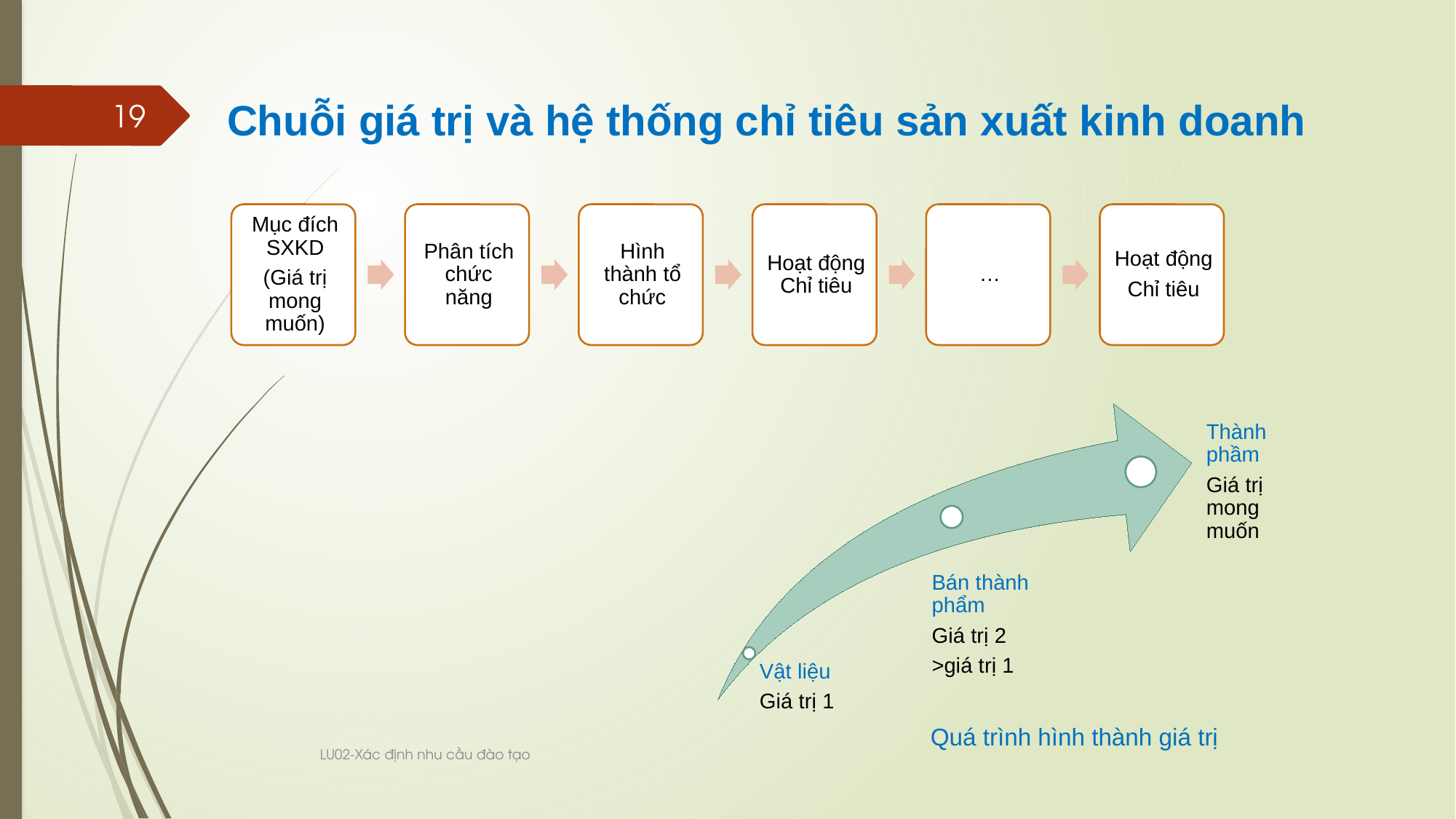

Chuỗi giá trị và hệ thống chỉ tiêu sản xuất kinh doanh
19
Mục đích SXKD
(Giá trị mong muốn)

Phân tích chức năng

Hình thành tổ chức

Hoạt động Chỉ tiêu

…

Hoạt động
Chỉ tiêu
Vật liệu
Giá trị 1

Bán thành phẩm
Giá trị 2
>giá trị 1
Thành phầm
Giá trị mong muốn

Quá trình hình thành giá trị
LU02-Xác định nhu cầu đào tạo